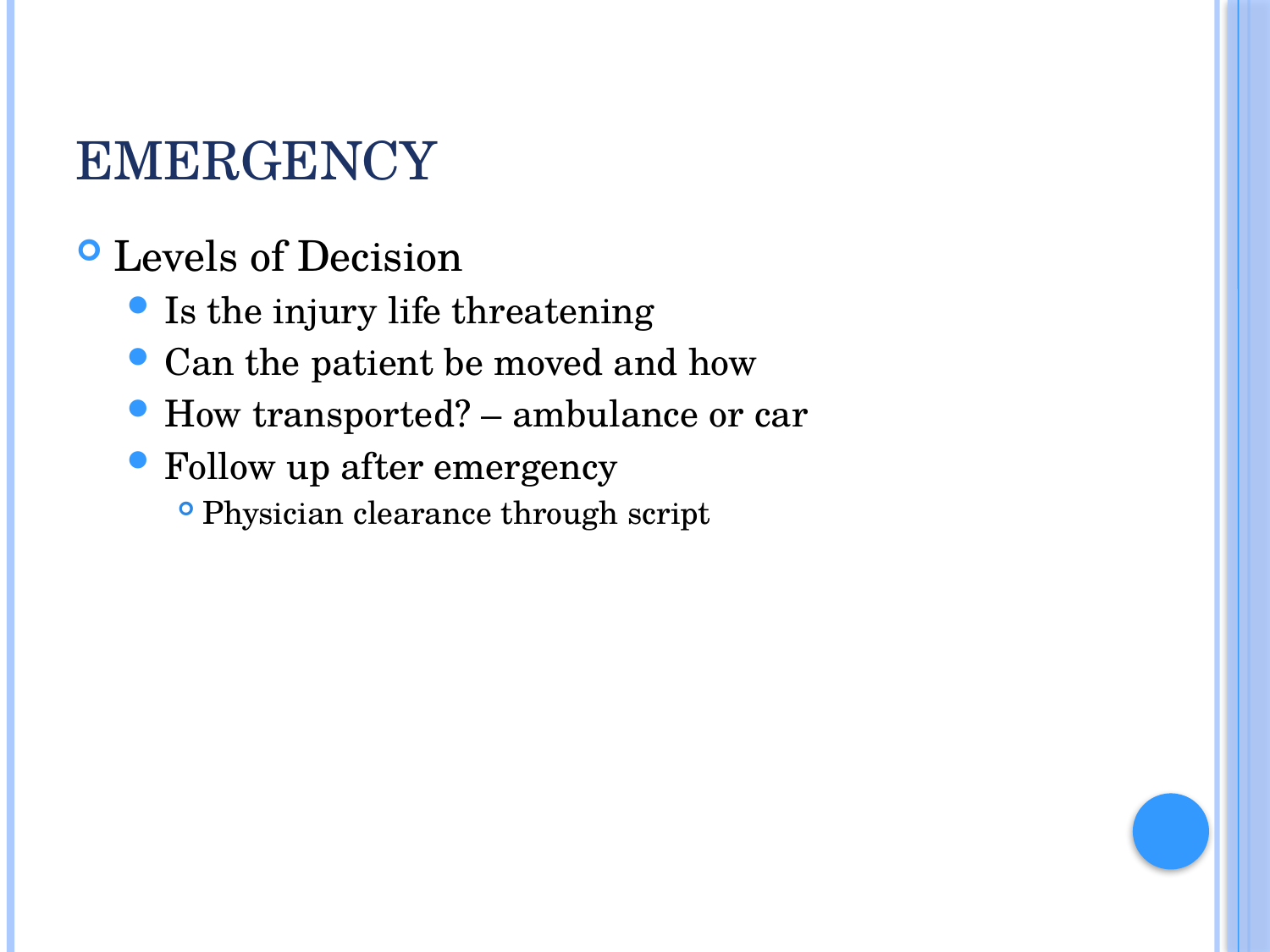

# Emergency
Levels of Decision
Is the injury life threatening
Can the patient be moved and how
How transported? – ambulance or car
Follow up after emergency
Physician clearance through script